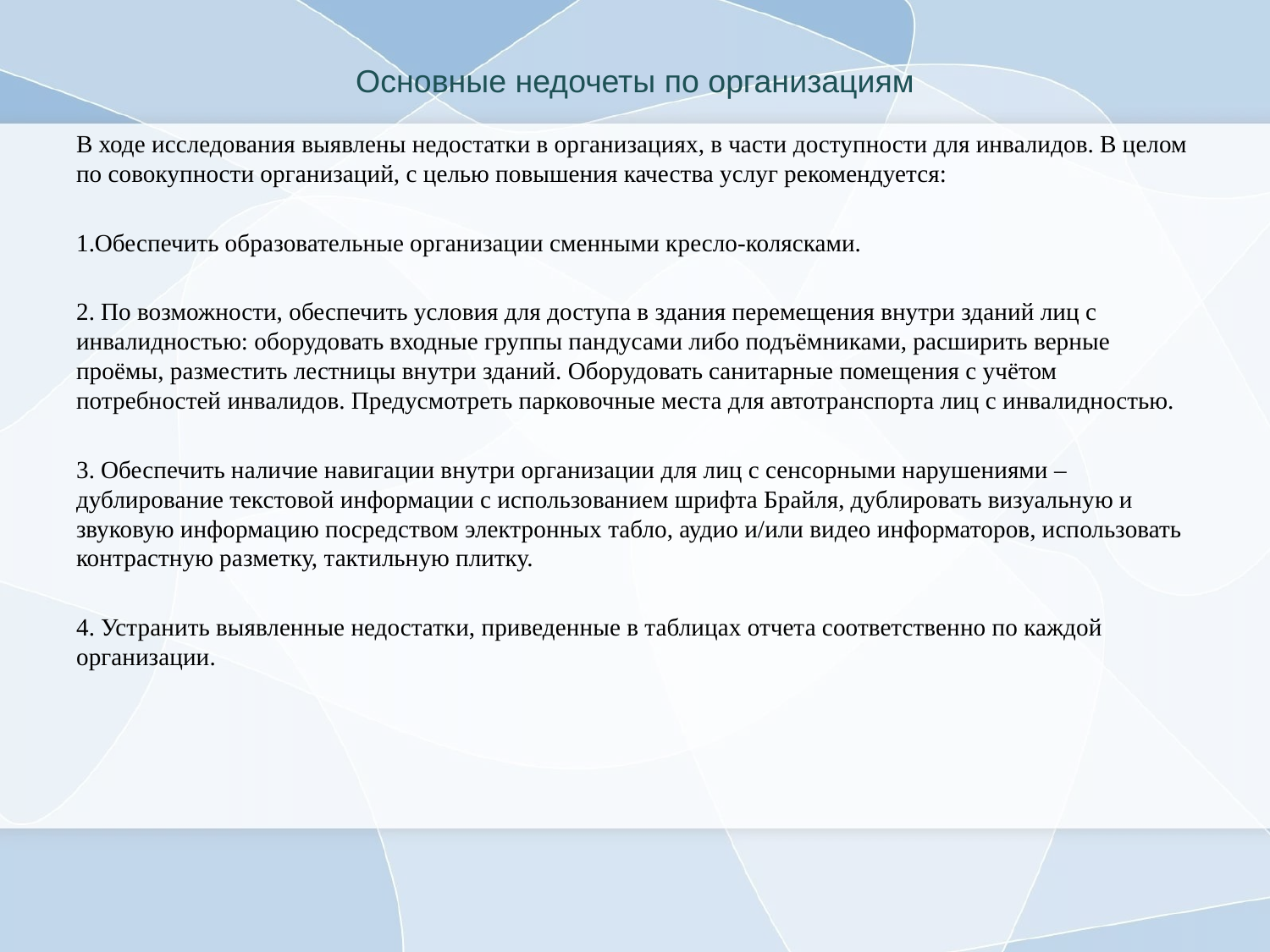

# Основные недочеты по организациям
В ходе исследования выявлены недостатки в организациях, в части доступности для инвалидов. В целом по совокупности организаций, с целью повышения качества услуг рекомендуется:

1.Обеспечить образовательные организации сменными кресло-колясками.

2. По возможности, обеспечить условия для доступа в здания перемещения внутри зданий лиц с инвалидностью: оборудовать входные группы пандусами либо подъёмниками, расширить верные проёмы, разместить лестницы внутри зданий. Оборудовать санитарные помещения с учётом потребностей инвалидов. Предусмотреть парковочные места для автотранспорта лиц с инвалидностью.

3. Обеспечить наличие навигации внутри организации для лиц с сенсорными нарушениями – дублирование текстовой информации с использованием шрифта Брайля, дублировать визуальную и звуковую информацию посредством электронных табло, аудио и/или видео информаторов, использовать контрастную разметку, тактильную плитку.

4. Устранить выявленные недостатки, приведенные в таблицах отчета соответственно по каждой организации.